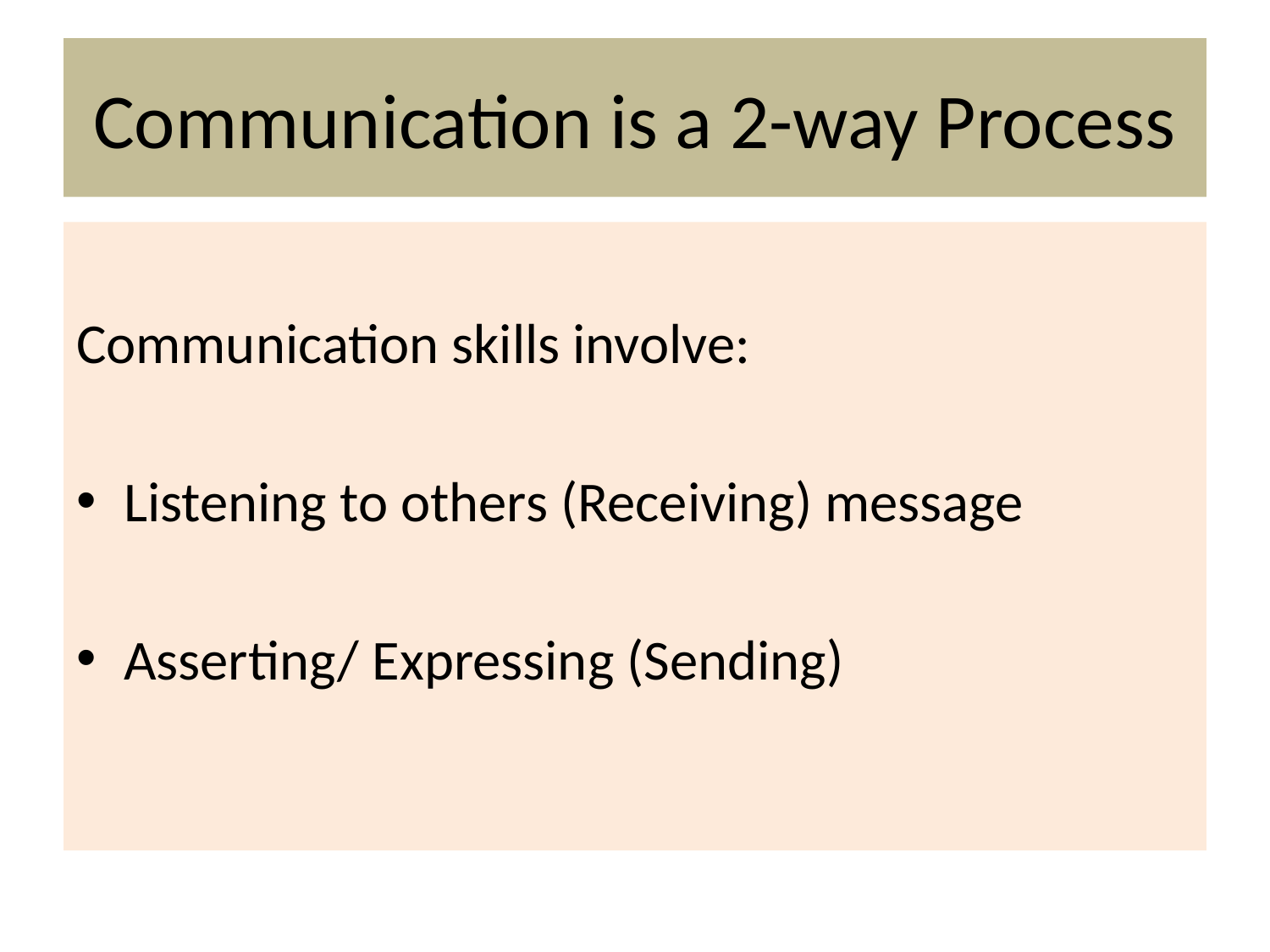

# Communication is a 2-way Process

Communication skills involve:

Listening to others (Receiving) message

Asserting/ Expressing (Sending)